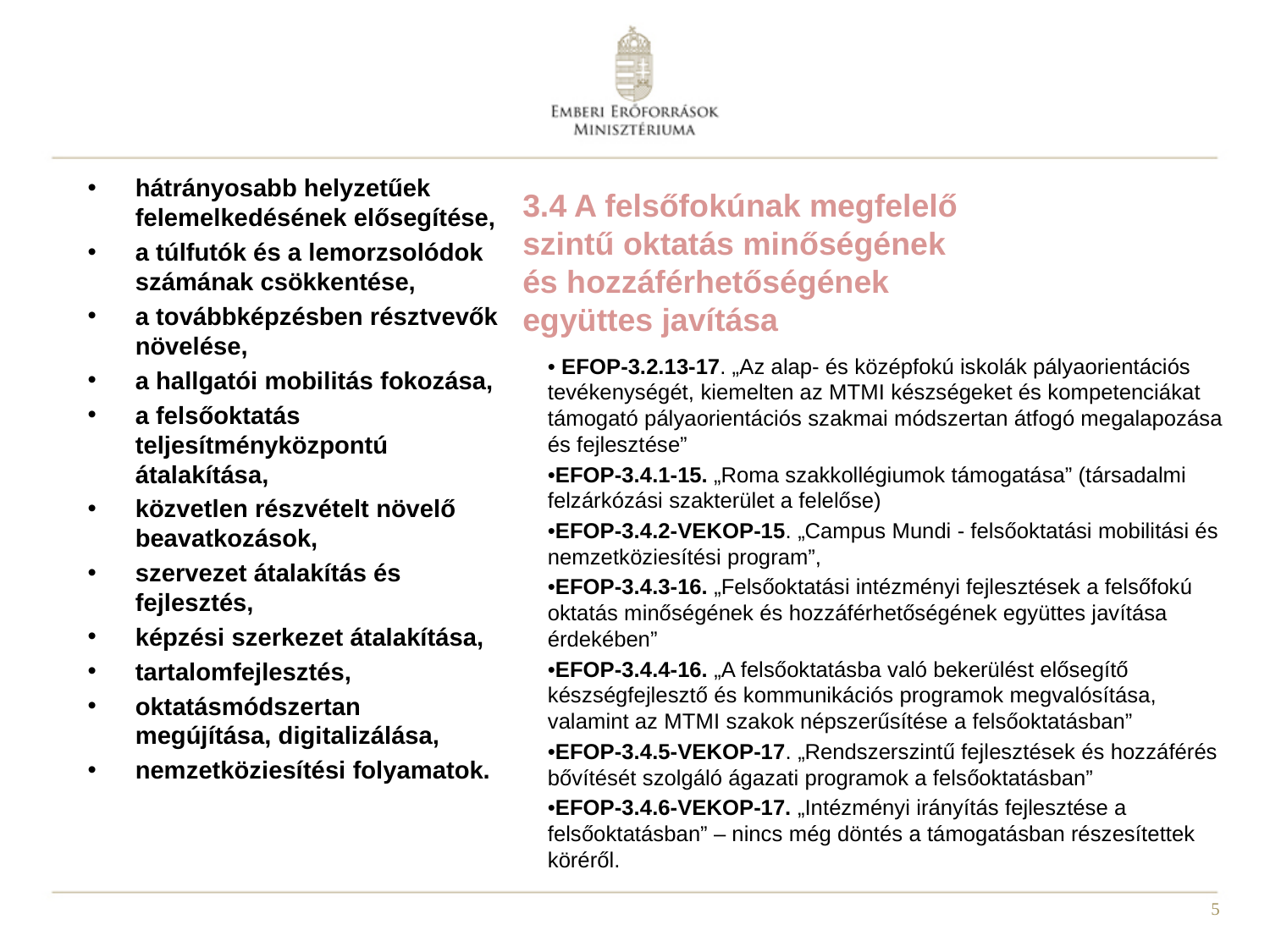

hátrányosabb helyzetűek felemelkedésének elősegítése,
a túlfutók és a lemorzsolódok számának csökkentése,
a továbbképzésben résztvevők növelése,
a hallgatói mobilitás fokozása,
a felsőoktatás teljesítményközpontú átalakítása,
közvetlen részvételt növelő beavatkozások,
szervezet átalakítás és fejlesztés,
képzési szerkezet átalakítása,
tartalomfejlesztés,
oktatásmódszertan megújítása, digitalizálása,
nemzetköziesítési folyamatok.

# 3.4 A felsőfokúnak megfelelő szintű oktatás minőségének és hozzáférhetőségének együttes javítása
• EFOP-3.2.13-17. „Az alap- és középfokú iskolák pályaorientációs tevékenységét, kiemelten az MTMI készségeket és kompetenciákat támogató pályaorientációs szakmai módszertan átfogó megalapozása és fejlesztése”
•EFOP-3.4.1-15. „Roma szakkollégiumok támogatása” (társadalmi felzárkózási szakterület a felelőse)
•EFOP-3.4.2-VEKOP-15. „Campus Mundi - felsőoktatási mobilitási és nemzetköziesítési program”,
•EFOP-3.4.3-16. „Felsőoktatási intézményi fejlesztések a felsőfokú oktatás minőségének és hozzáférhetőségének együttes javítása érdekében”
•EFOP-3.4.4-16. „A felsőoktatásba való bekerülést elősegítő készségfejlesztő és kommunikációs programok megvalósítása, valamint az MTMI szakok népszerűsítése a felsőoktatásban”
•EFOP-3.4.5-VEKOP-17. „Rendszerszintű fejlesztések és hozzáférés bővítését szolgáló ágazati programok a felsőoktatásban”
•EFOP-3.4.6-VEKOP-17. „Intézményi irányítás fejlesztése a felsőoktatásban” – nincs még döntés a támogatásban részesítettek köréről.